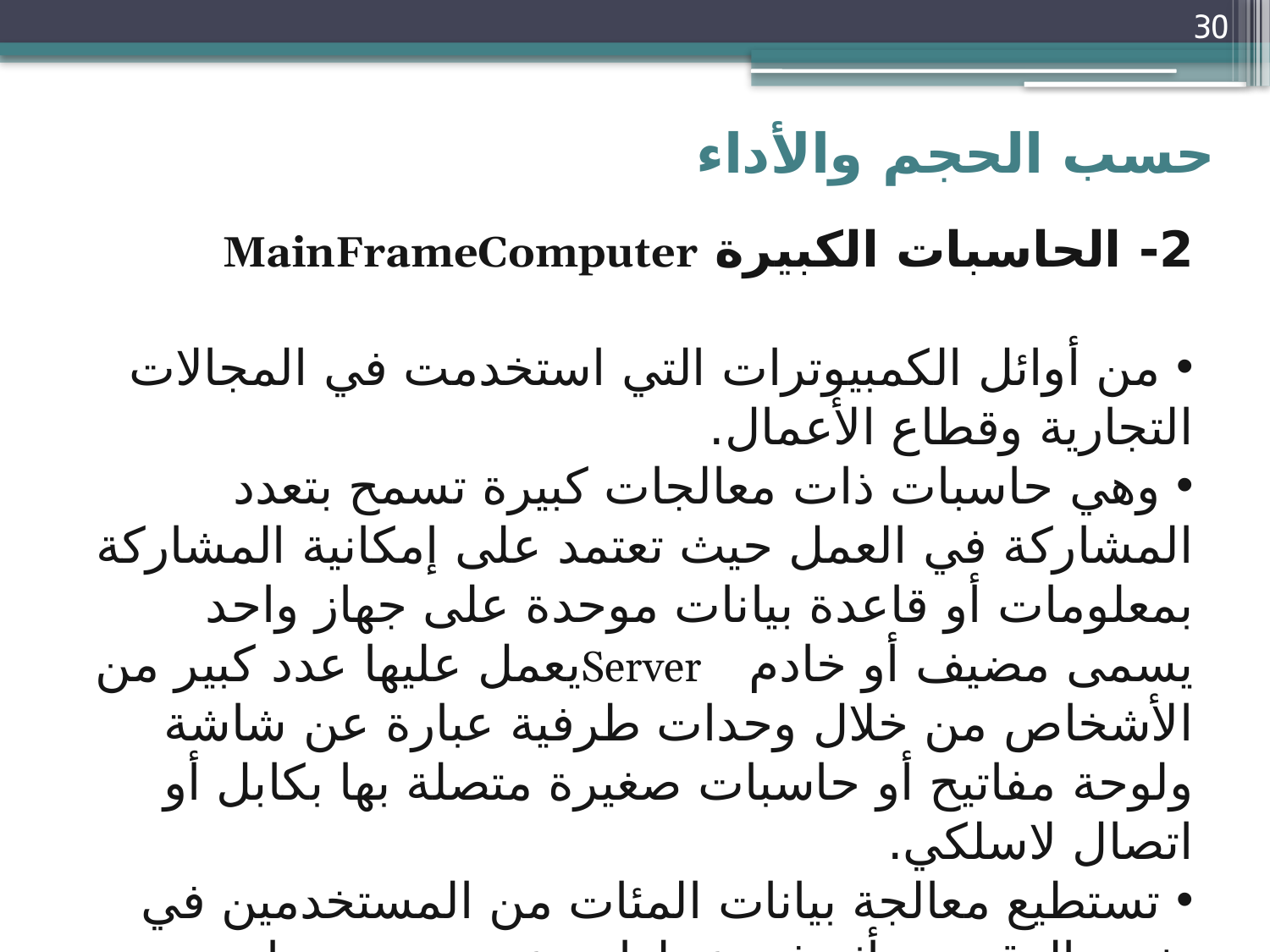

30
حسب الحجم والأداء
2- الحاسبات الكبيرة MainFrameComputer

 من أوائل الكمبيوترات التي استخدمت في المجالات التجارية وقطاع الأعمال.
 وهي حاسبات ذات معالجات كبيرة تسمح بتعدد المشاركة في العمل حيث تعتمد على إمكانية المشاركة بمعلومات أو قاعدة بيانات موحدة على جهاز واحد يسمى مضيف أو خادم   Serverيعمل عليها عدد كبير من الأشخاص من خلال وحدات طرفية عبارة عن شاشة ولوحة مفاتيح أو حاسبات صغيرة متصلة بها بكابل أو اتصال لاسلكي.
 تستطيع معالجة بيانات المئات من المستخدمين في نفس الوقت وتتأثر في عملها بنوع وجودة وحدات الإدخال والإخراج والتخزين من حيث السعة والسرعة وتستخدم في المؤسسات الكبيرة مثل شركات الطيران، الجامعات ، البنوك  بتكلفه عالية تصل إلى مئة ألف دولار.